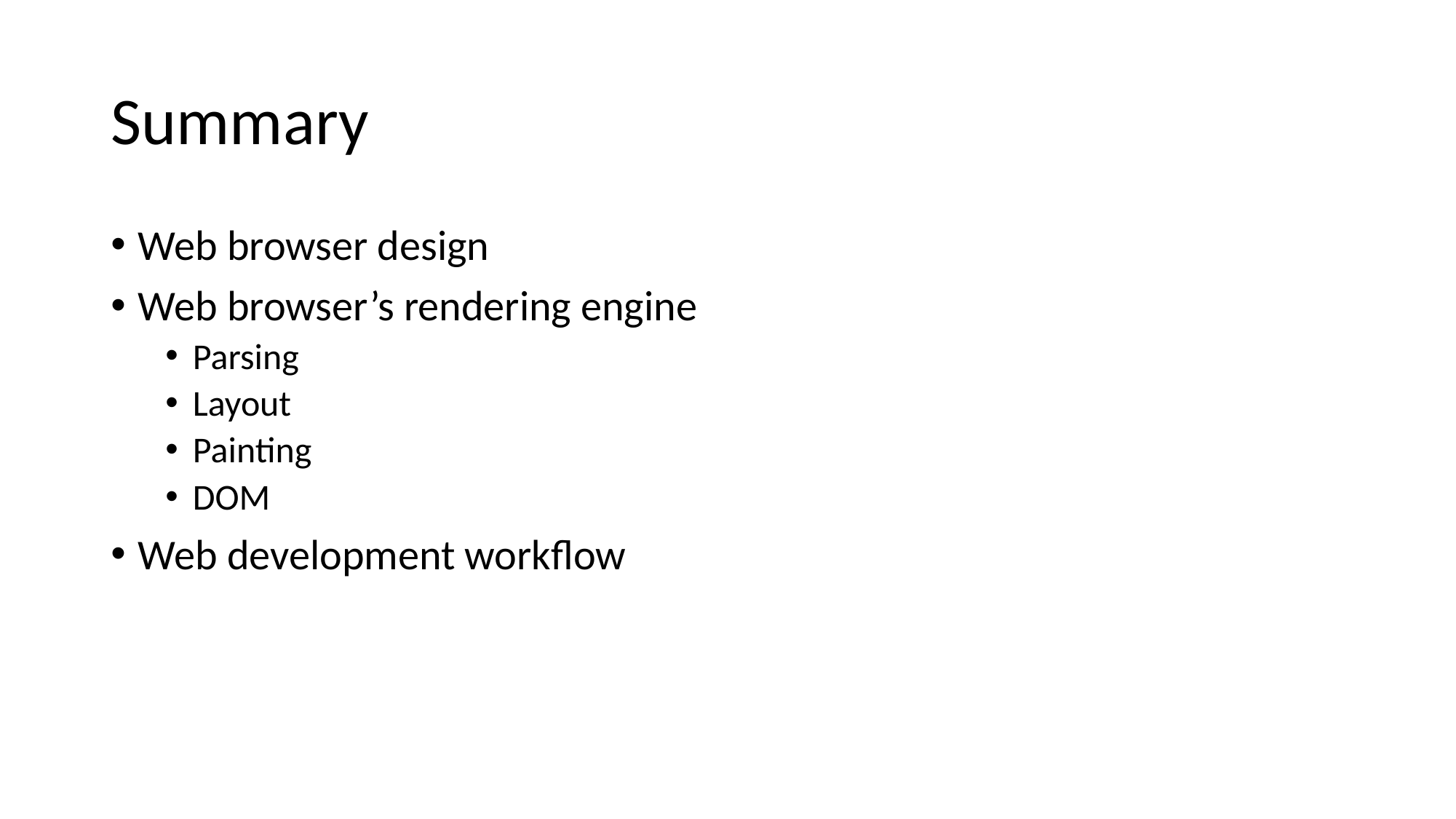

# Summary
Web browser design
Web browser’s rendering engine
Parsing
Layout
Painting
DOM
Web development workflow